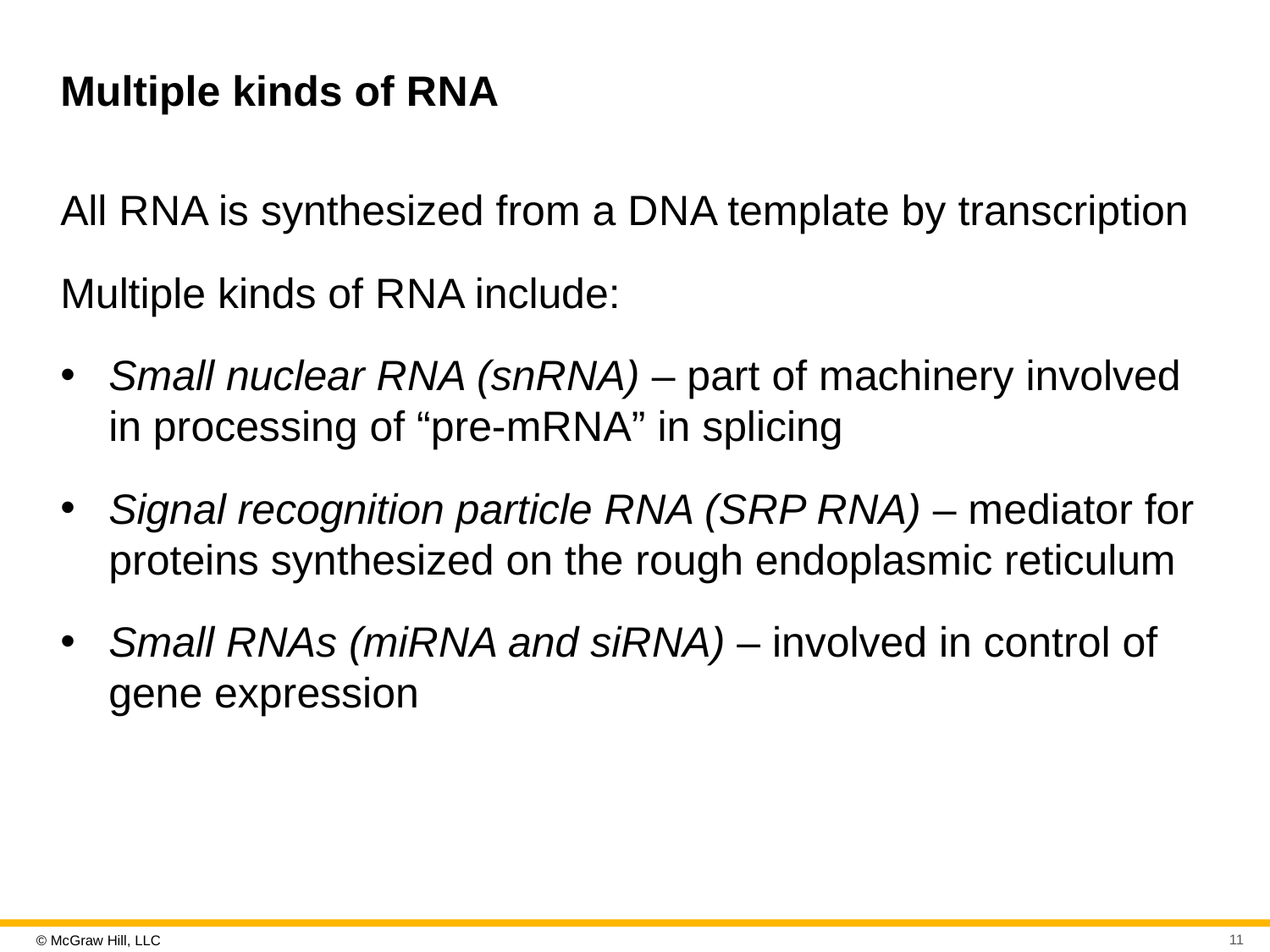

# Multiple kinds of R N A
All R N A is synthesized from a D N A template by transcription
Multiple kinds of R N A include:
Small nuclear R N A (snR N A) – part of machinery involved in processing of “pre-mR N A” in splicing
Signal recognition particle R N A (S R P R N A) – mediator for proteins synthesized on the rough endoplasmic reticulum
Small R N As (miR N A and siR N A) – involved in control of gene expression
11